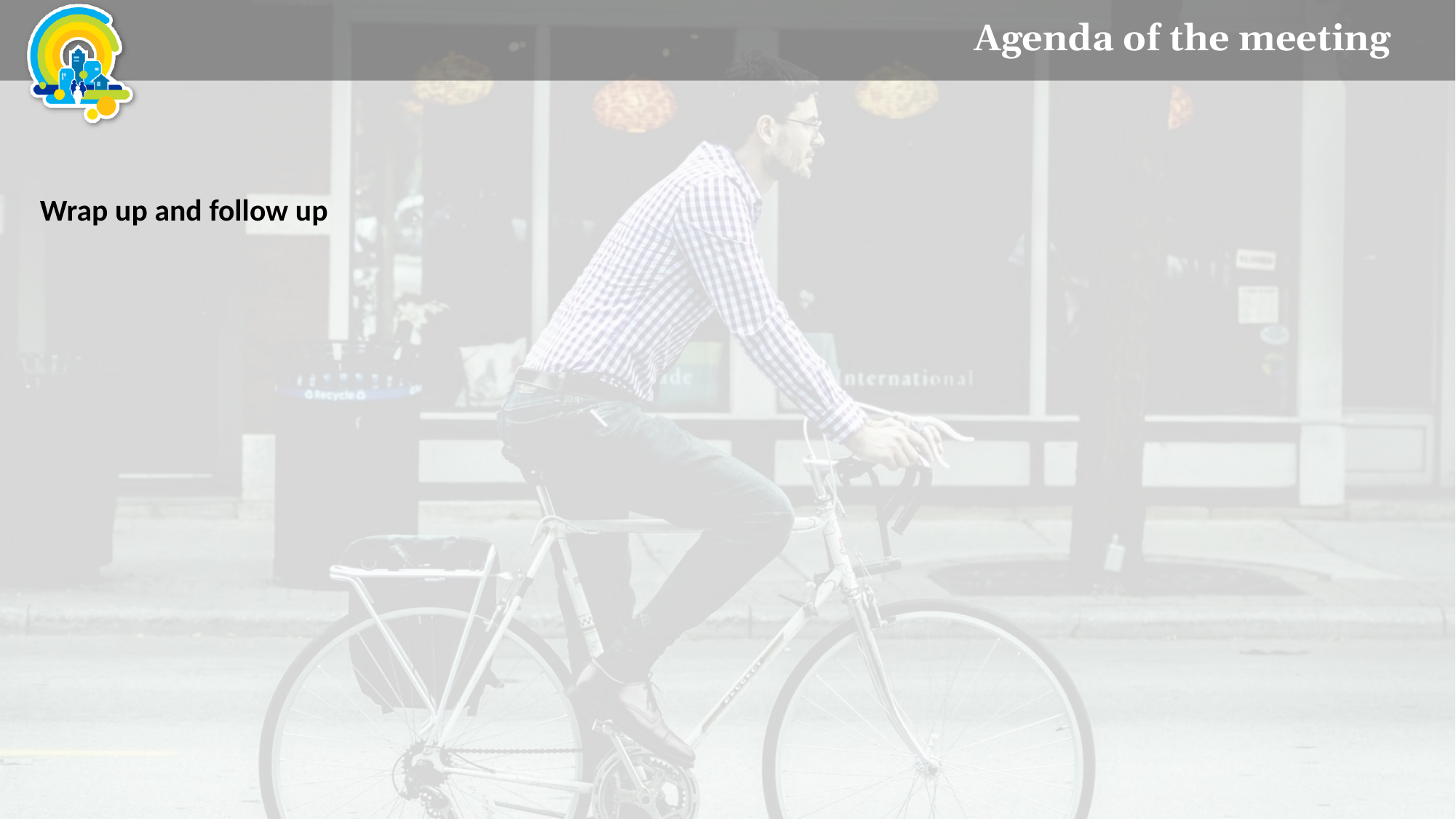

# Agenda of the meeting

Wrap up and follow up